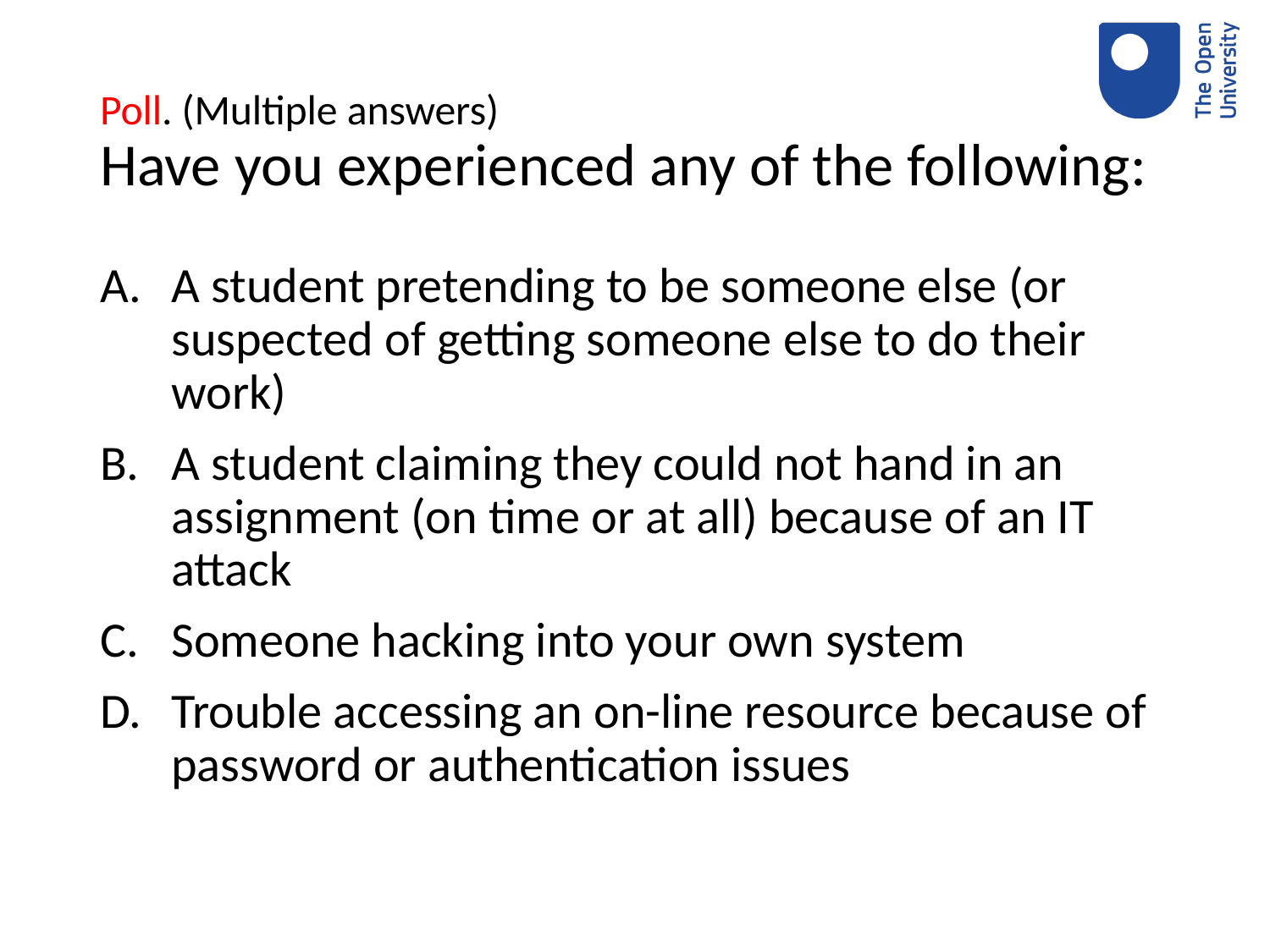

# Poll. (Multiple answers) Have you experienced any of the following:
A student pretending to be someone else (or suspected of getting someone else to do their work)
A student claiming they could not hand in an assignment (on time or at all) because of an IT attack
Someone hacking into your own system
Trouble accessing an on-line resource because of password or authentication issues